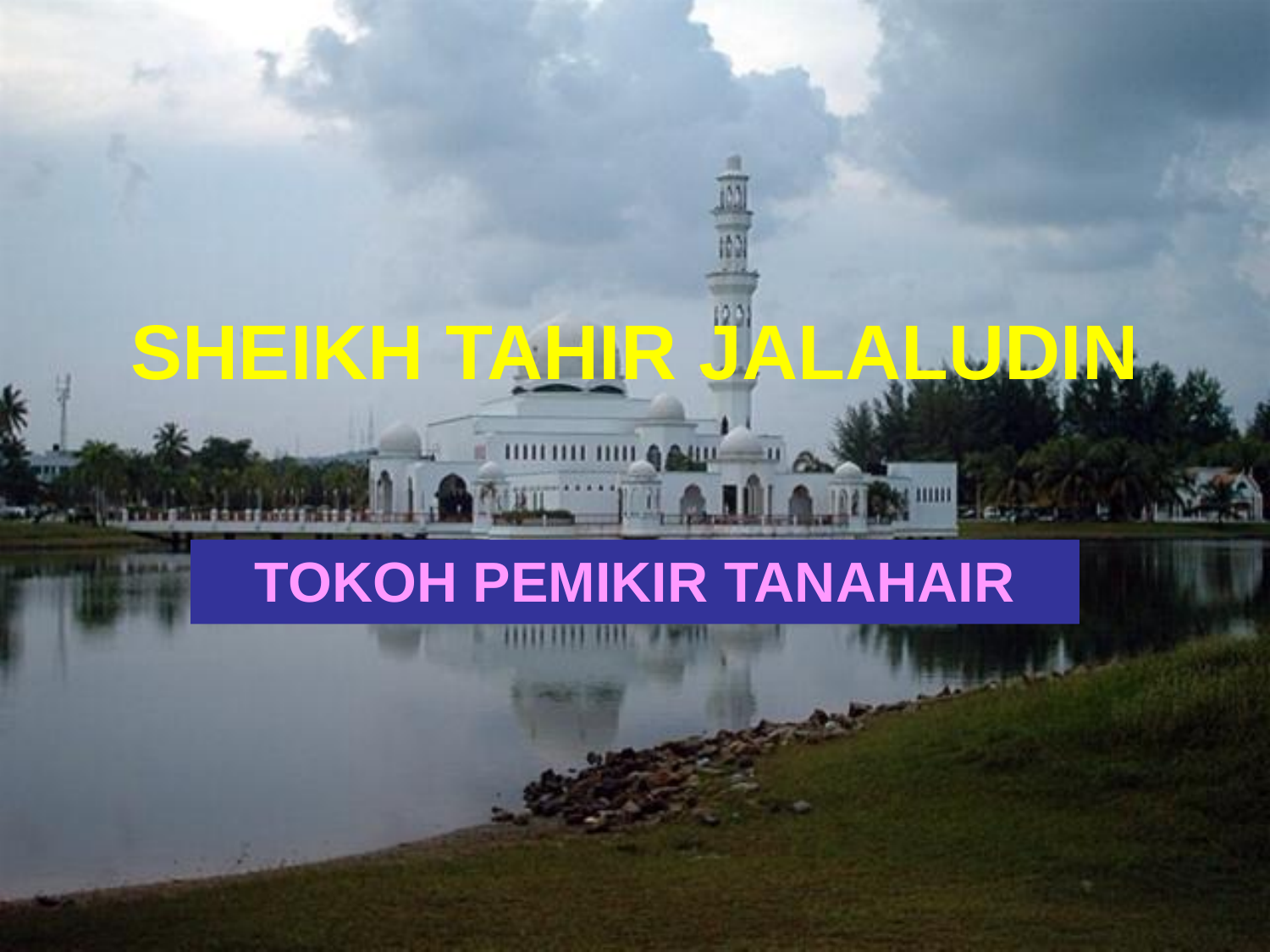

# SHEIKH TAHIR JALALUDIN
TOKOH PEMIKIR TANAHAIR